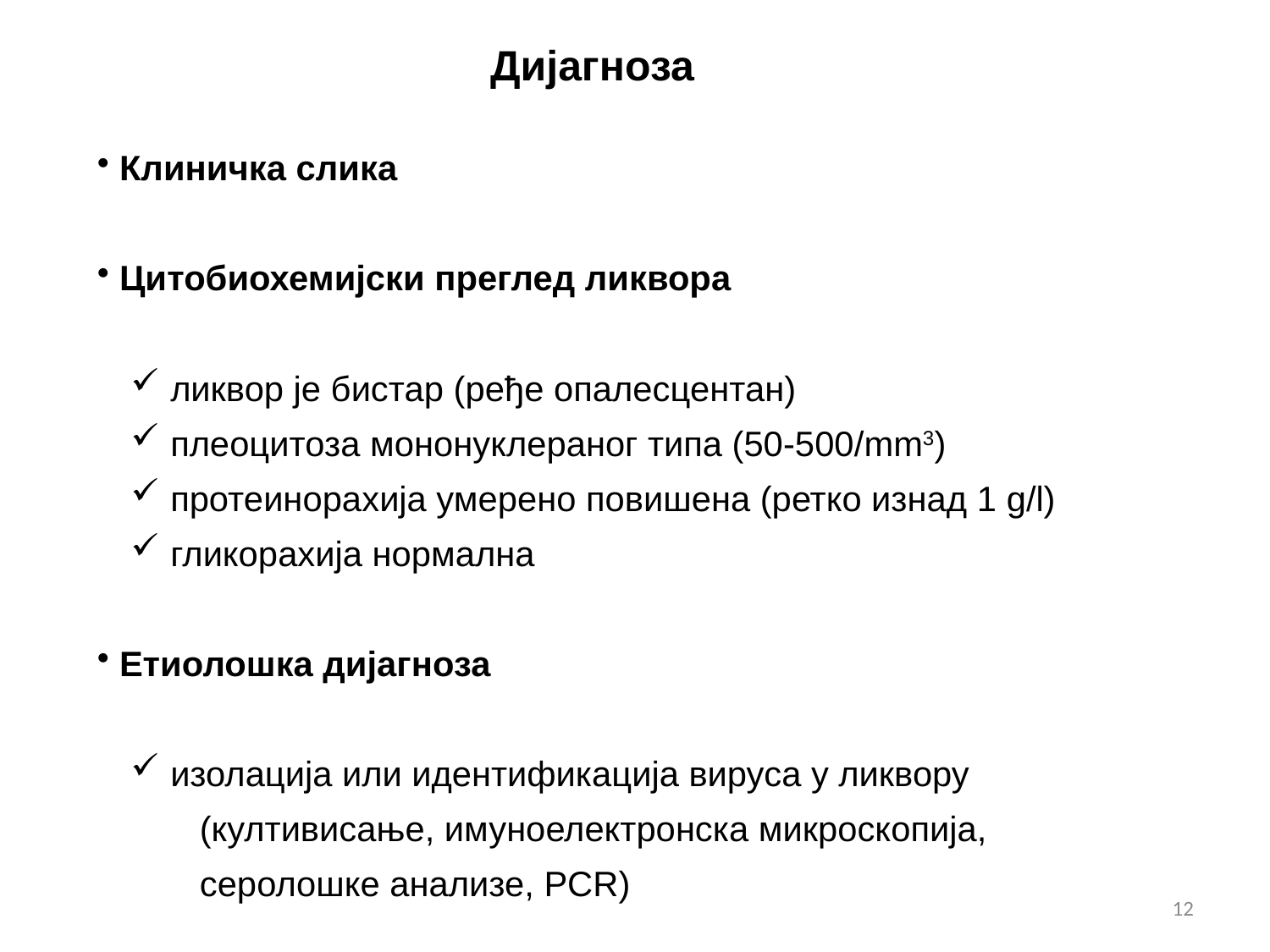

Дијагноза
 Клиничка слика

 Цитобиохемијски преглед ликвора

 ликвор је бистар (ређе опалесцентан)
 плеоцитоза мононуклераног типа (50-500/mm3)
 протеинорахија умерено повишена (ретко изнад 1 g/l)
 гликорахија нормална

 Етиолошка дијагноза

 изолација или идентификација вируса у ликвору
    (култивисање, имуноелектронска микроскопија,
    серолошке анализе, PCR)
12